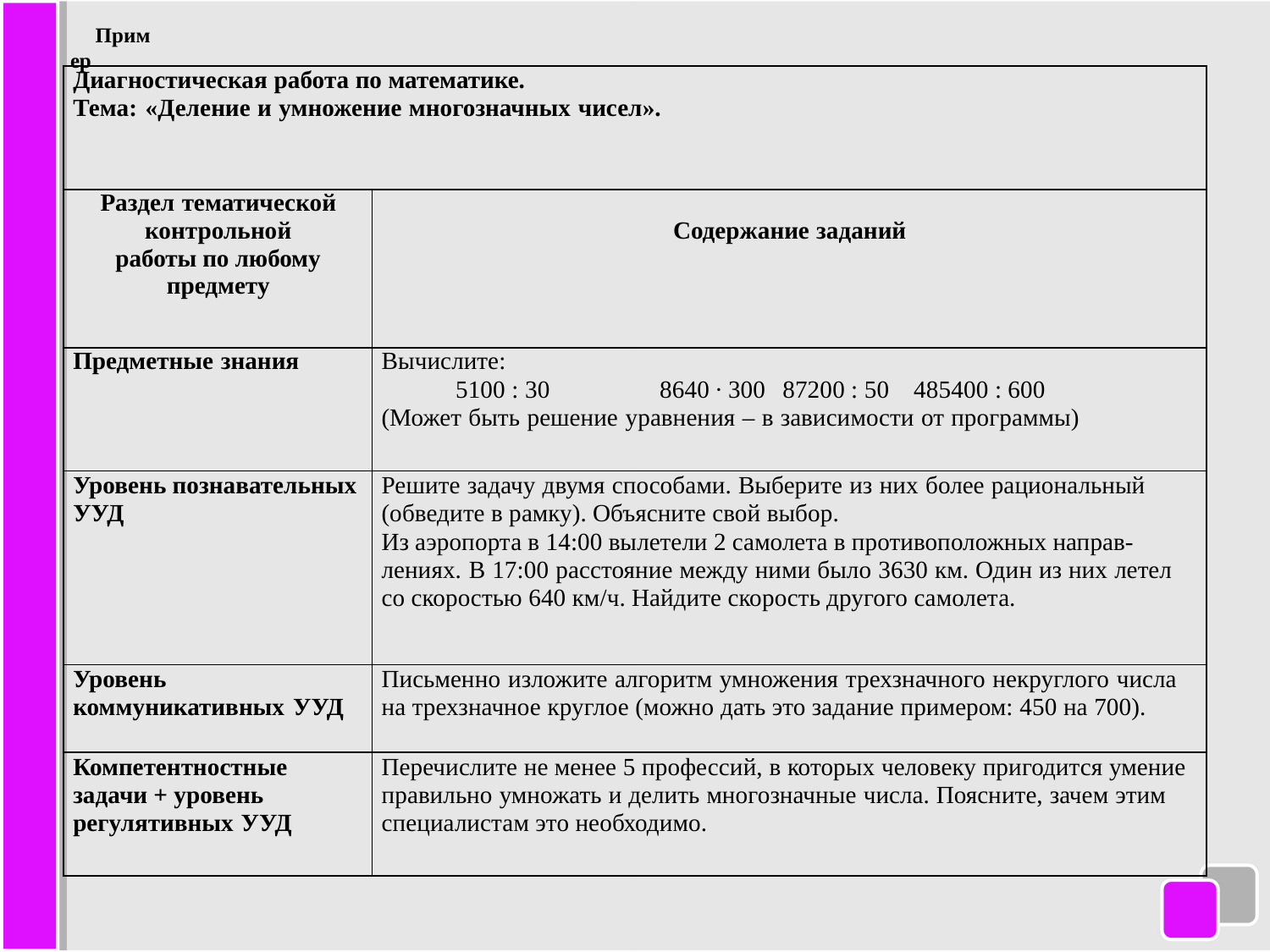

Пример

#
| Диагностическая работа по математике. Тема: «Деление и умножение многозначных чисел». |  |
| --- | --- |
| Раздел тематической контрольной работы по любому предмету | Содержание заданий |
| Предметные знания | Вычислите: 5100 : 30 8640 ∙ 300 87200 : 50 485400 : 600 (Может быть решение уравнения – в зависимости от программы) |
| Уровень познавательных УУД | Решите задачу двумя способами. Выберите из них более рациональный (обведите в рамку). Объясните свой выбор. Из аэропорта в 14:00 вылетели 2 самолета в противоположных направ- лениях. В 17:00 расстояние между ними было 3630 км. Один из них летел со скоростью 640 км/ч. Найдите скорость другого самолета. |
| Уровень коммуникативных УУД | Письменно изложите алгоритм умножения трехзначного некруглого числа на трехзначное круглое (можно дать это задание примером: 450 на 700). |
| Компетентностные задачи + уровень регулятивных УУД | Перечислите не менее 5 профессий, в которых человеку пригодится умение правильно умножать и делить многозначные числа. Поясните, зачем этим специалистам это необходимо. |